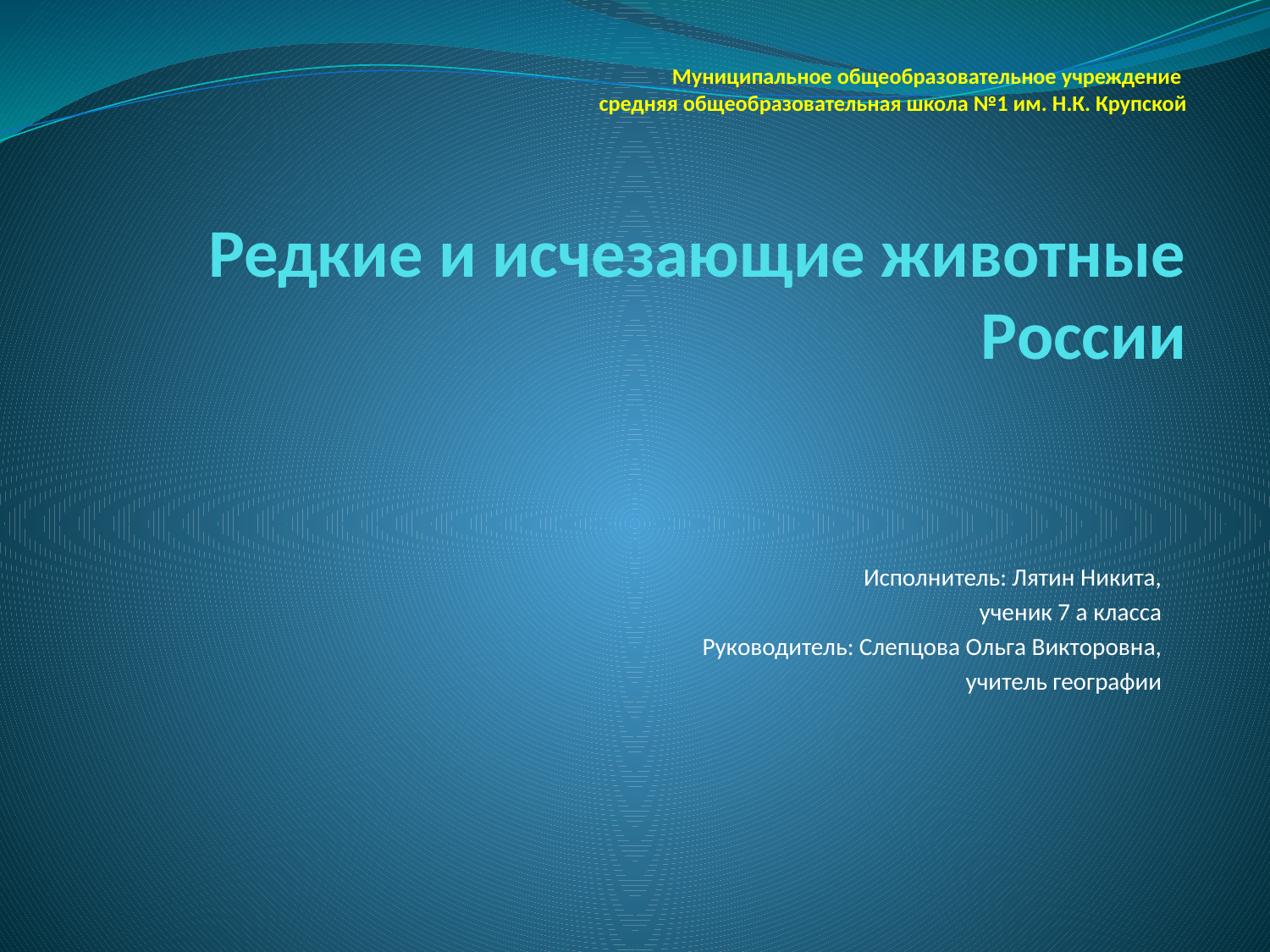

# Муниципальное общеобразовательное учреждение средняя общеобразовательная школа №1 им. Н.К. Крупской Редкие и исчезающие животные России
Исполнитель: Лятин Никита,
ученик 7 а класса
Руководитель: Слепцова Ольга Викторовна,
учитель географии